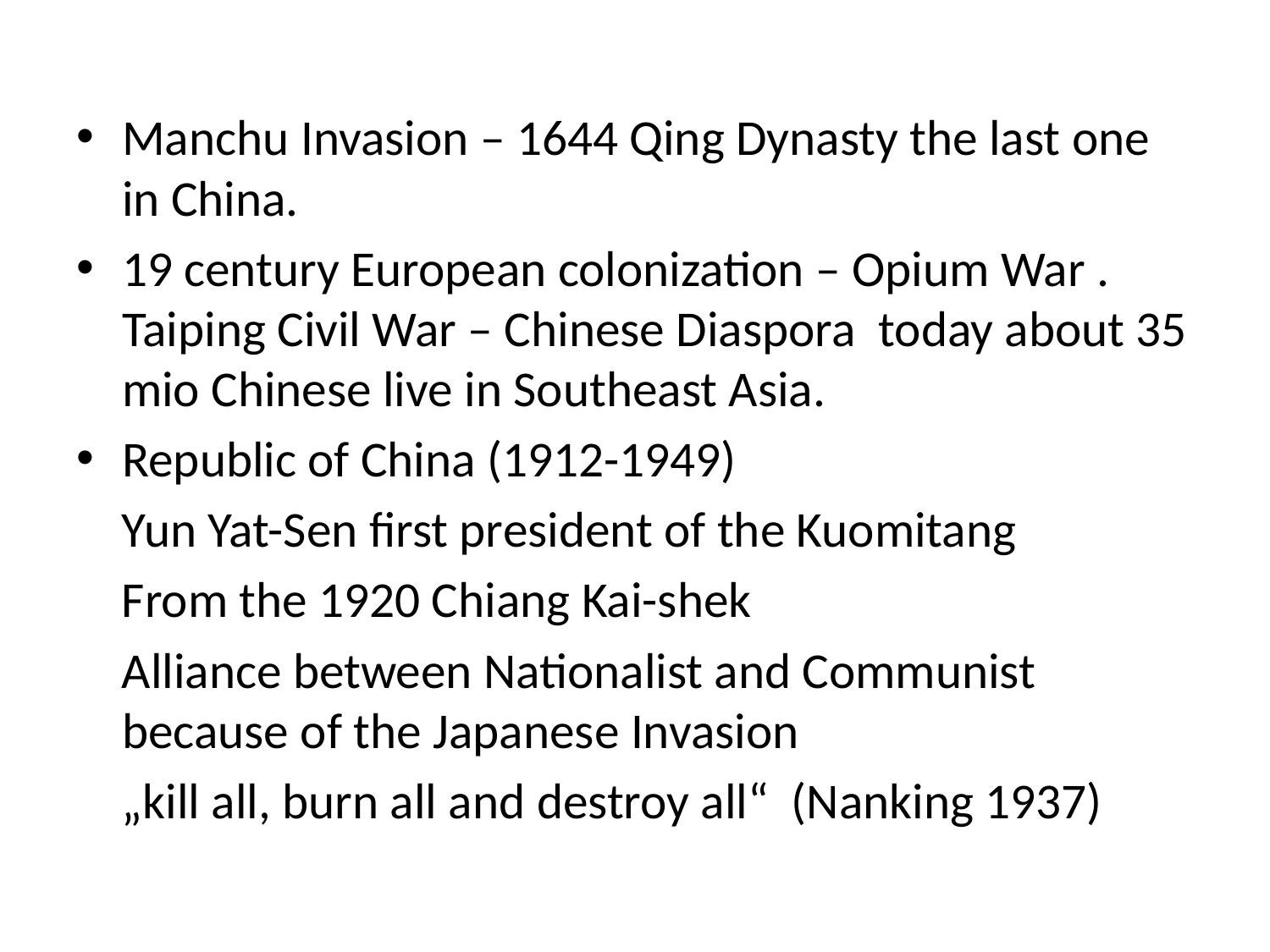

Manchu Invasion – 1644 Qing Dynasty the last one in China.
19 century European colonization – Opium War . Taiping Civil War – Chinese Diaspora  today about 35 mio Chinese live in Southeast Asia.
Republic of China (1912-1949)
    Yun Yat-Sen first president of the Kuomitang
    From the 1920 Chiang Kai-shek
    Alliance between Nationalist and Communist because of the Japanese Invasion
    „kill all, burn all and destroy all“  (Nanking 1937)